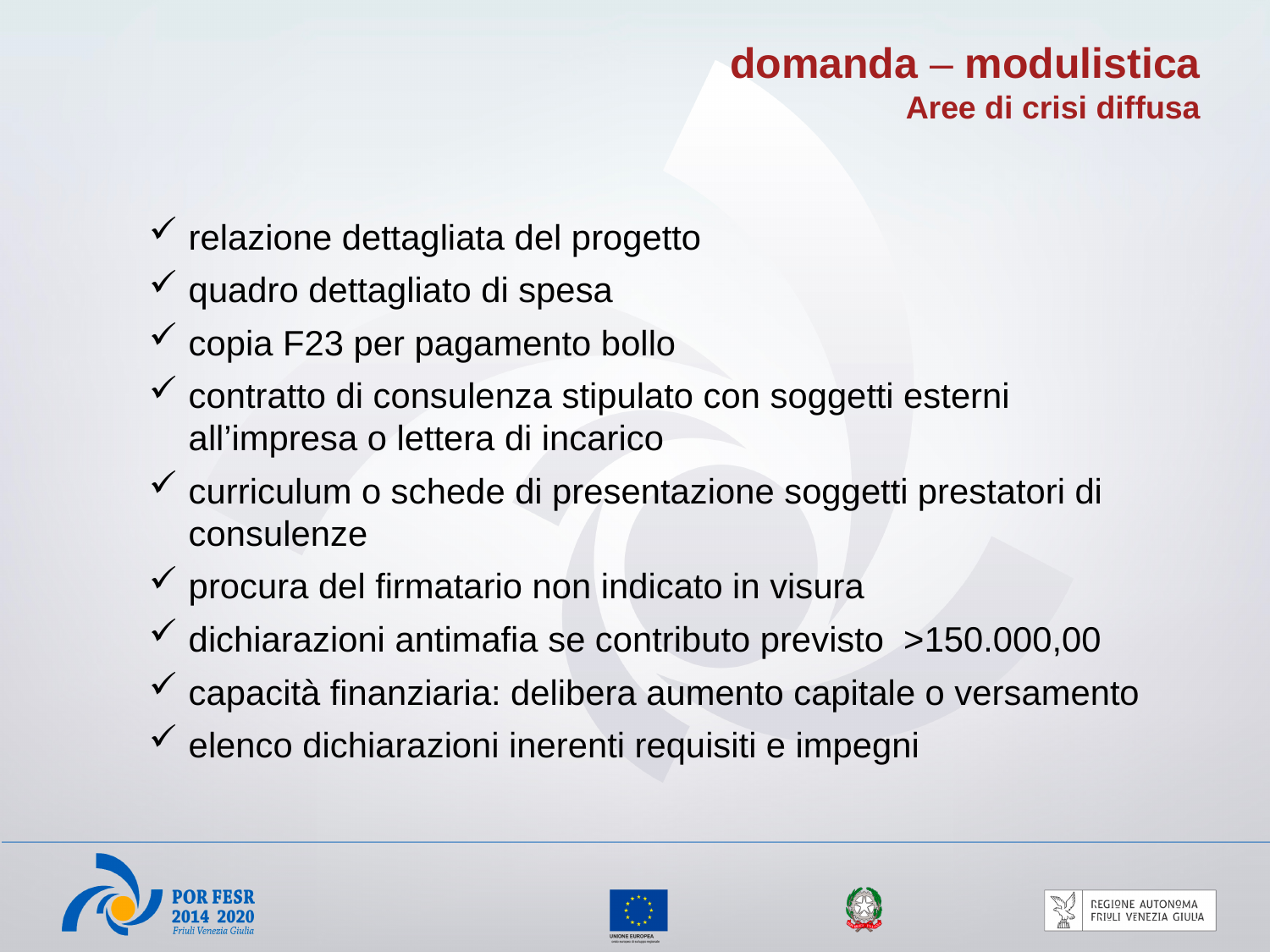

domanda – modulistica
Aree di crisi diffusa
relazione dettagliata del progetto
quadro dettagliato di spesa
copia F23 per pagamento bollo
contratto di consulenza stipulato con soggetti esterni all’impresa o lettera di incarico
curriculum o schede di presentazione soggetti prestatori di consulenze
procura del firmatario non indicato in visura
dichiarazioni antimafia se contributo previsto  >150.000,00
capacità finanziaria: delibera aumento capitale o versamento
elenco dichiarazioni inerenti requisiti e impegni